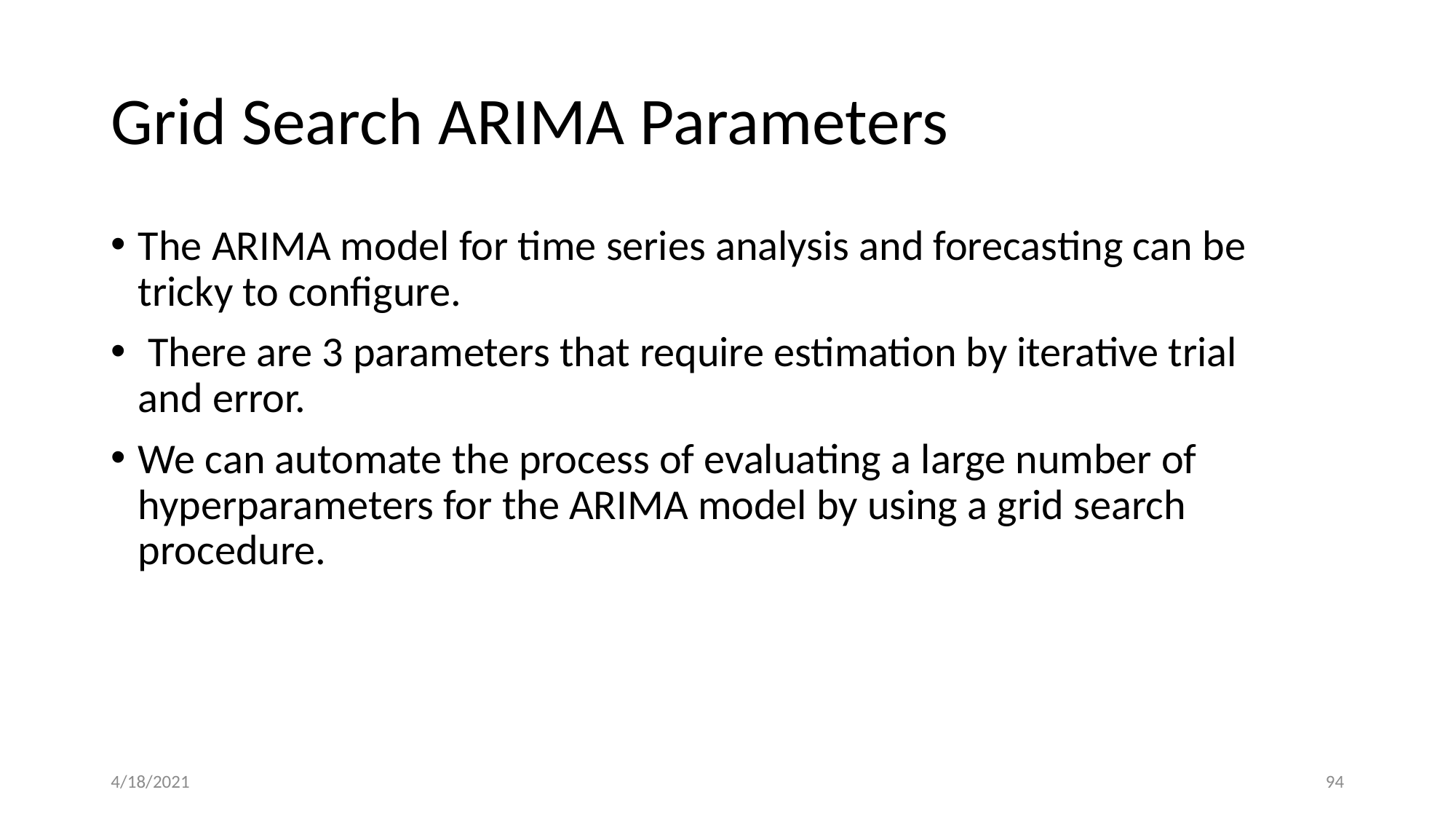

# Grid Search ARIMA Parameters
The ARIMA model for time series analysis and forecasting can be tricky to configure.
 There are 3 parameters that require estimation by iterative trial and error.
We can automate the process of evaluating a large number of hyperparameters for the ARIMA model by using a grid search procedure.
4/18/2021
94